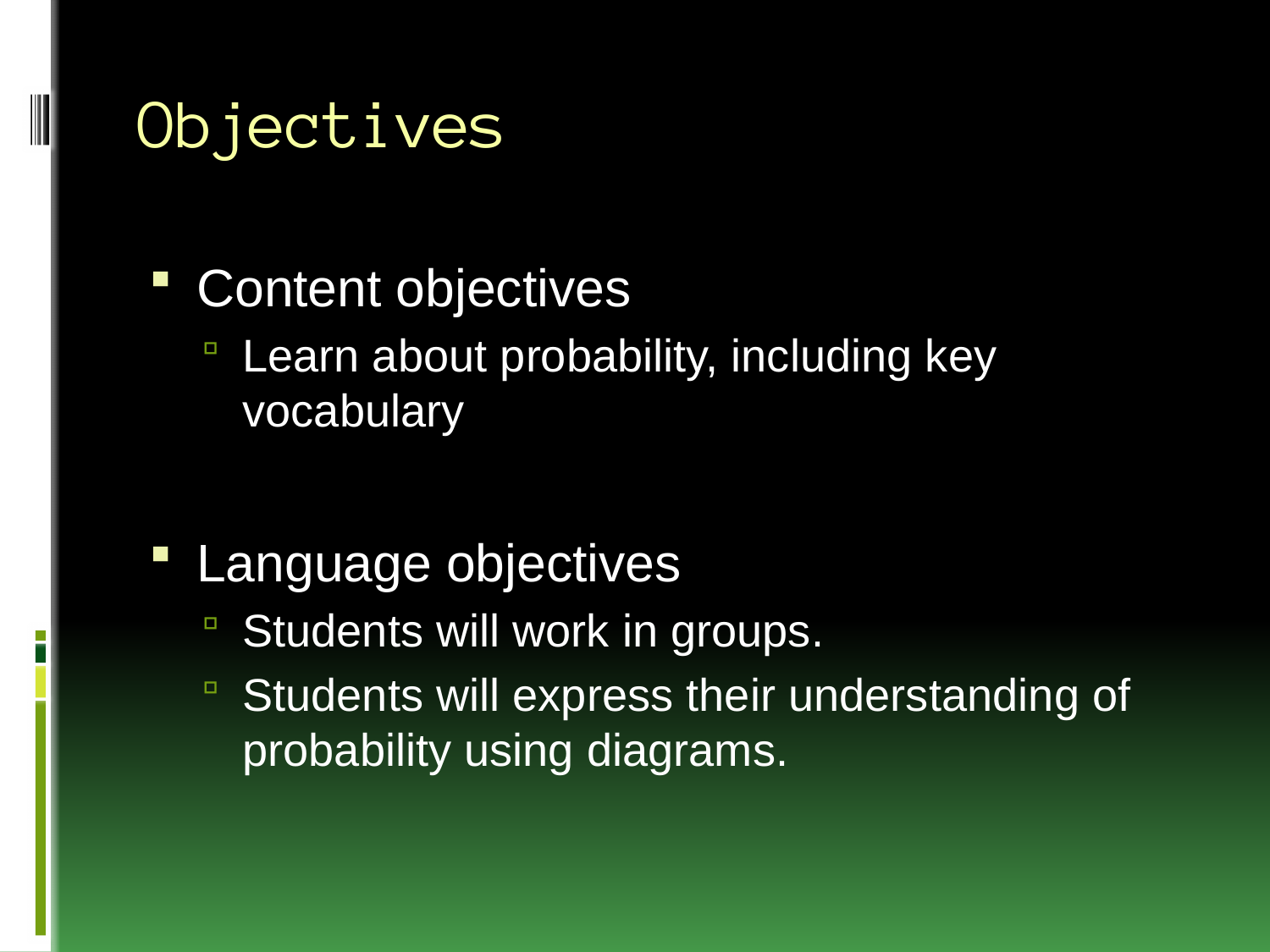

# Objectives
Content objectives
Learn about probability, including key vocabulary

Language objectives
Students will work in groups.
Students will express their understanding of probability using diagrams.